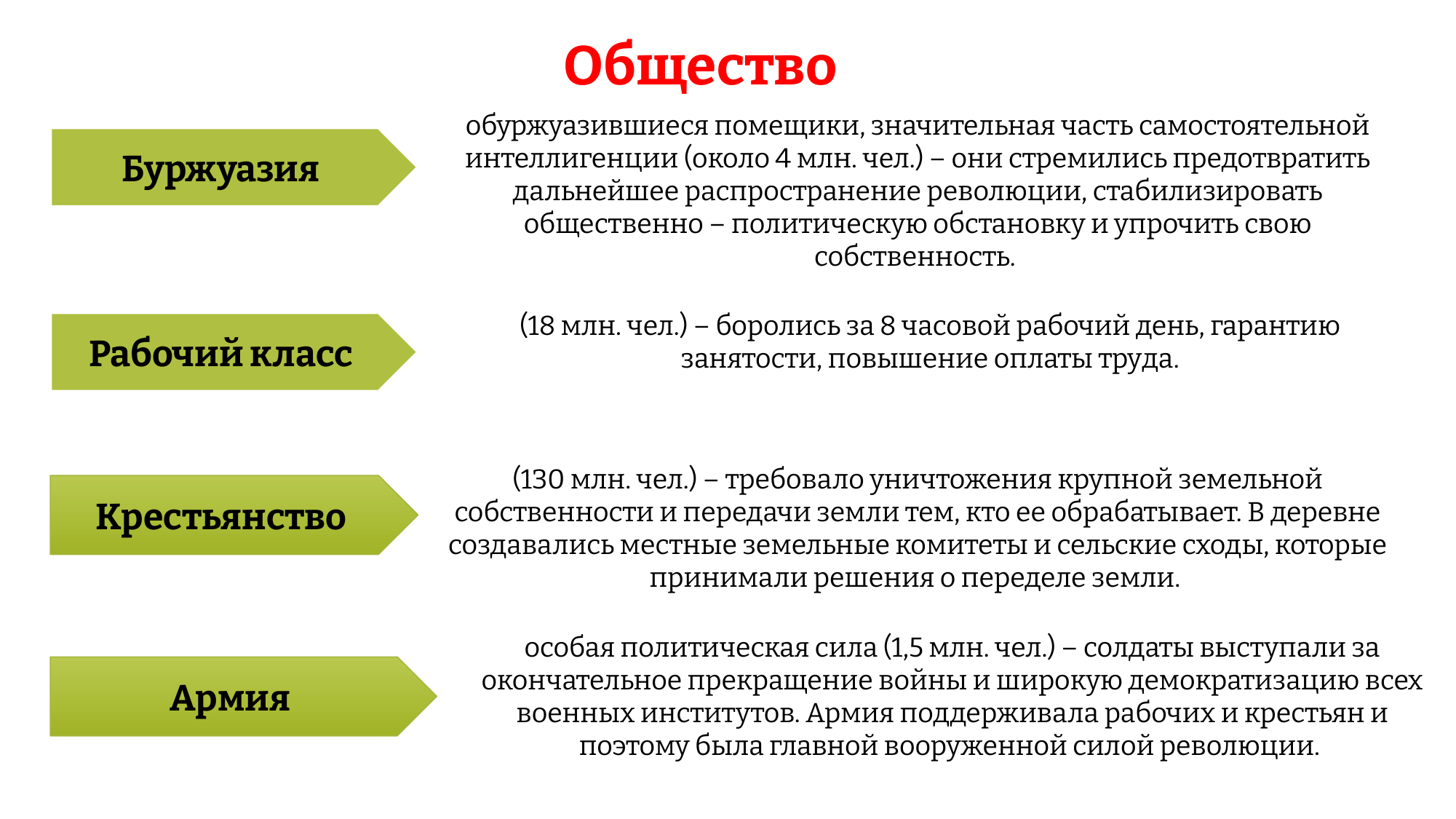

Общество
обуржуазившиеся помещики, значительная часть самостоятельной интеллигенции (около 4 млн. чел.) – они стремились предотвратить дальнейшее распространение революции, стабилизировать общественно – политическую обстановку и упрочить свою собственность.
Буржуазия
(18 млн. чел.) – боролись за 8 часовой рабочий день, гарантию занятости, повышение оплаты труда.
Рабочий класс
(130 млн. чел.) – требовало уничтожения крупной земельной собственности и передачи земли тем, кто ее обрабатывает. В деревне создавались местные земельные комитеты и сельские сходы, которые принимали решения о переделе земли.
Крестьянство
особая политическая сила (1,5 млн. чел.) – солдаты выступали за окончательное прекращение войны и широкую демократизацию всех военных институтов. Армия поддерживала рабочих и крестьян и поэтому была главной вооруженной силой революции.
Армия